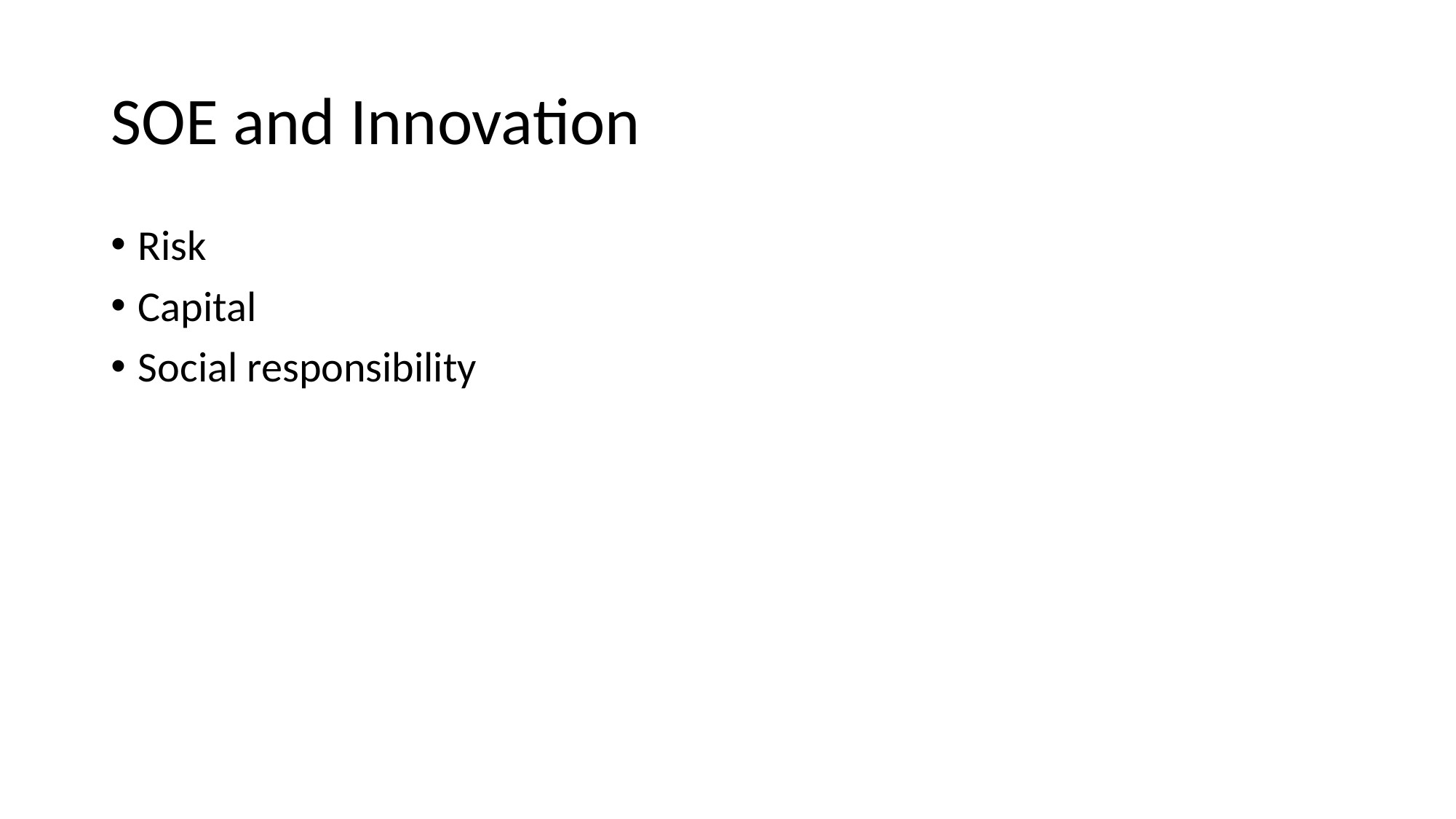

# SOE and Innovation
Risk
Capital
Social responsibility